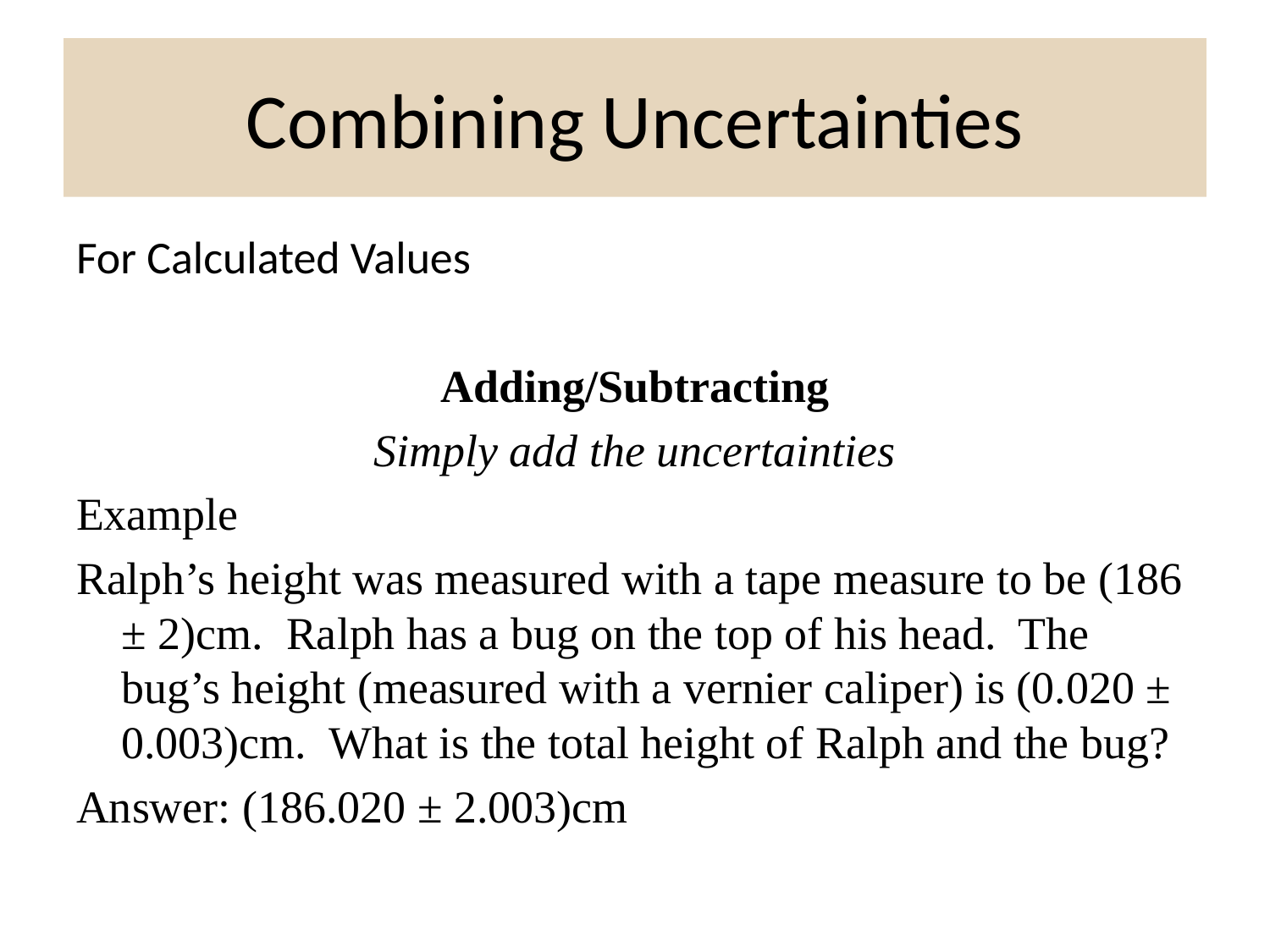

# Combining Uncertainties
For Calculated Values

Adding/Subtracting
Simply add the uncertainties
Example
Ralph’s height was measured with a tape measure to be (186 ± 2)cm.  Ralph has a bug on the top of his head.  The bug’s height (measured with a vernier caliper) is (0.020 ± 0.003)cm.  What is the total height of Ralph and the bug?
Answer: (186.020 ± 2.003)cm